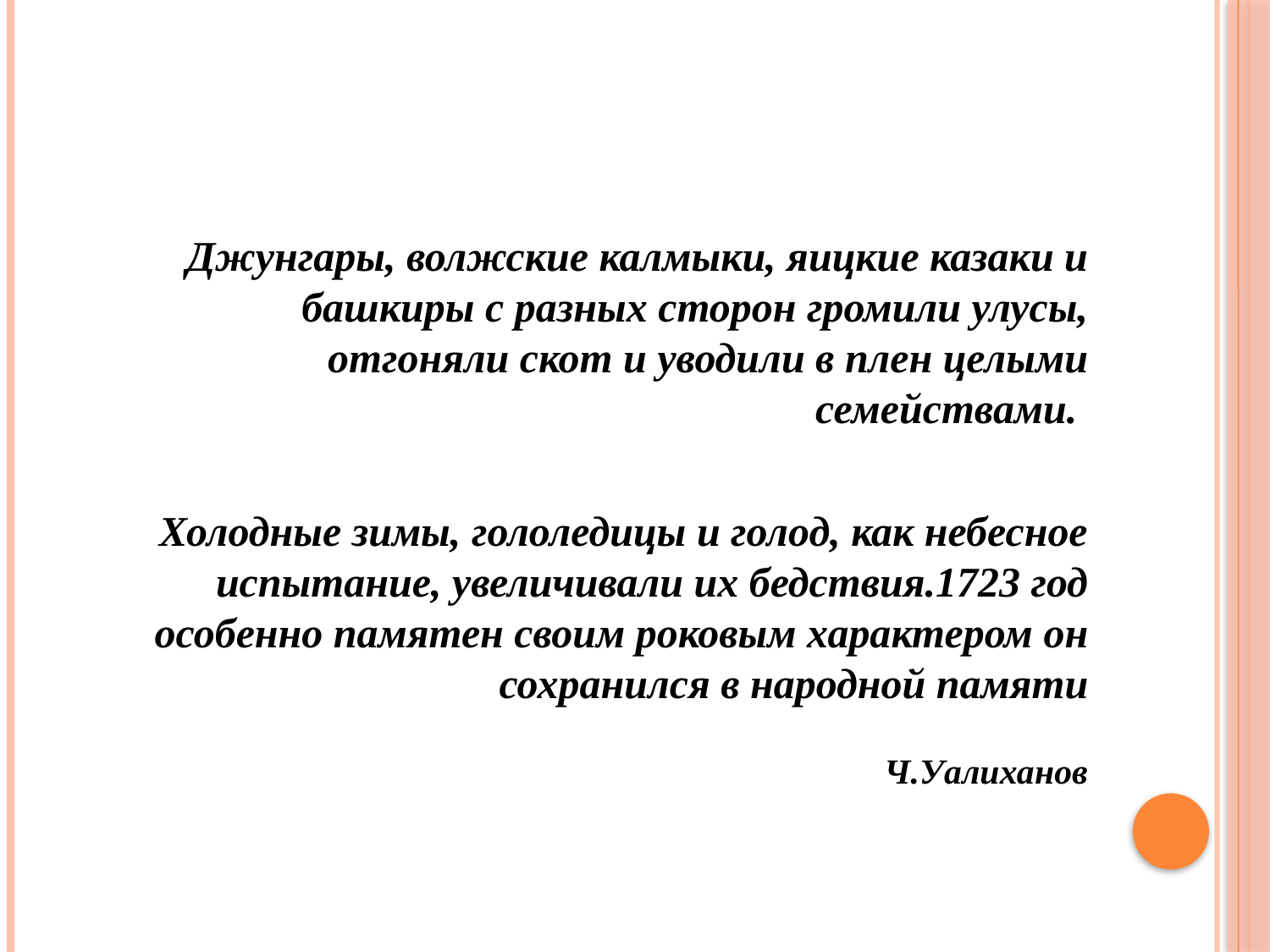

#
     Джунгары, волжские калмыки, яицкие казаки и башкиры с разных сторон громили улусы, отгоняли скот и уводили в плен целыми семействами.

   Холодные зимы, гололедицы и голод, как небесное испытание, увеличивали их бедствия.1723 год особенно памятен своим роковым характером он сохранился в народной памяти
                                                                                                            Ч.Уалиханов